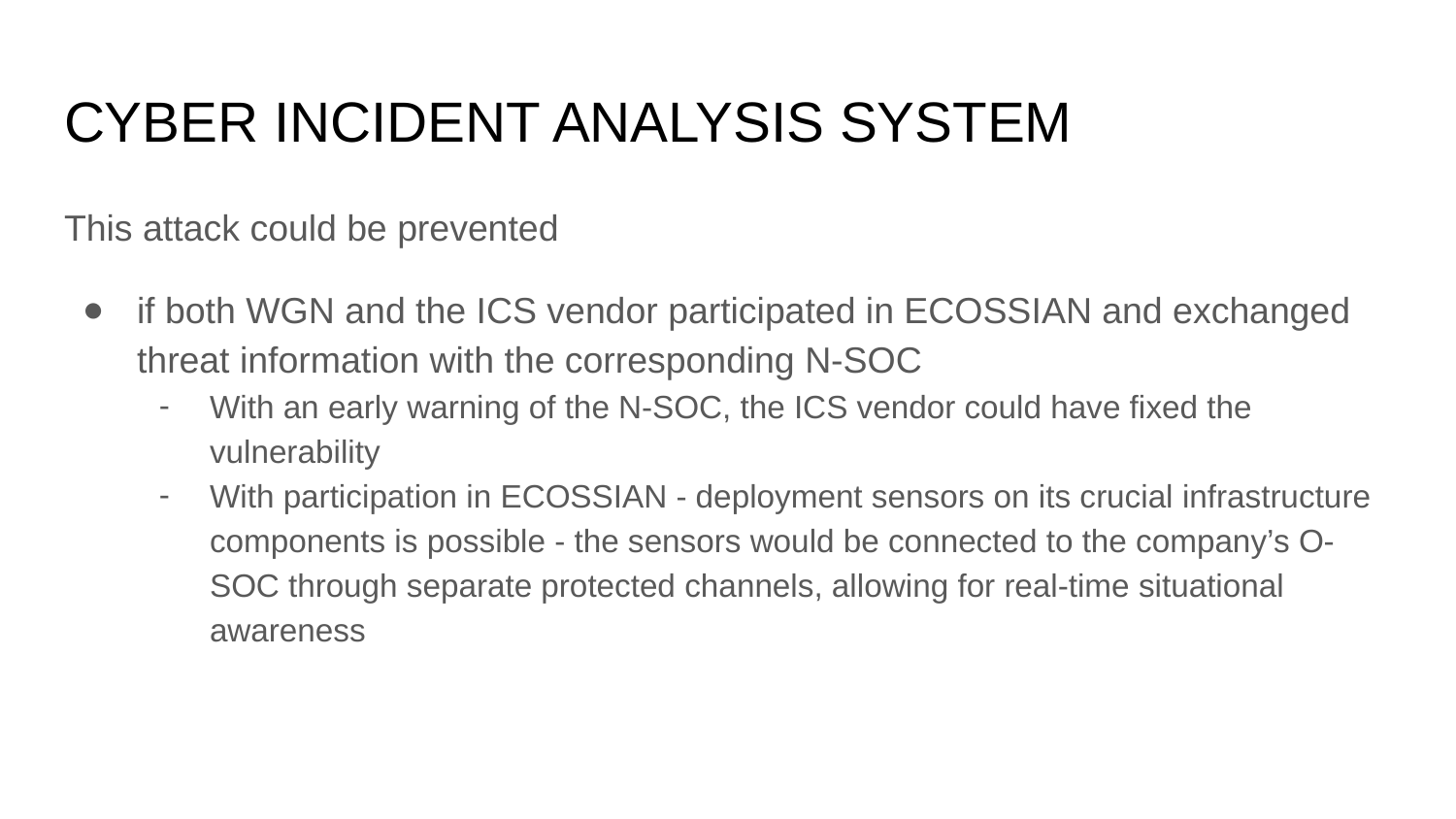

# CYBER INCIDENT ANALYSIS SYSTEM

This attack could be prevented
if both WGN and the ICS vendor participated in ECOSSIAN and exchanged threat information with the corresponding N-SOC
With an early warning of the N-SOC, the ICS vendor could have ﬁxed the vulnerability
With participation in ECOSSIAN - deployment sensors on its crucial infrastructure components is possible - the sensors would be connected to the company’s O-SOC through separate protected channels, allowing for real-time situational awareness